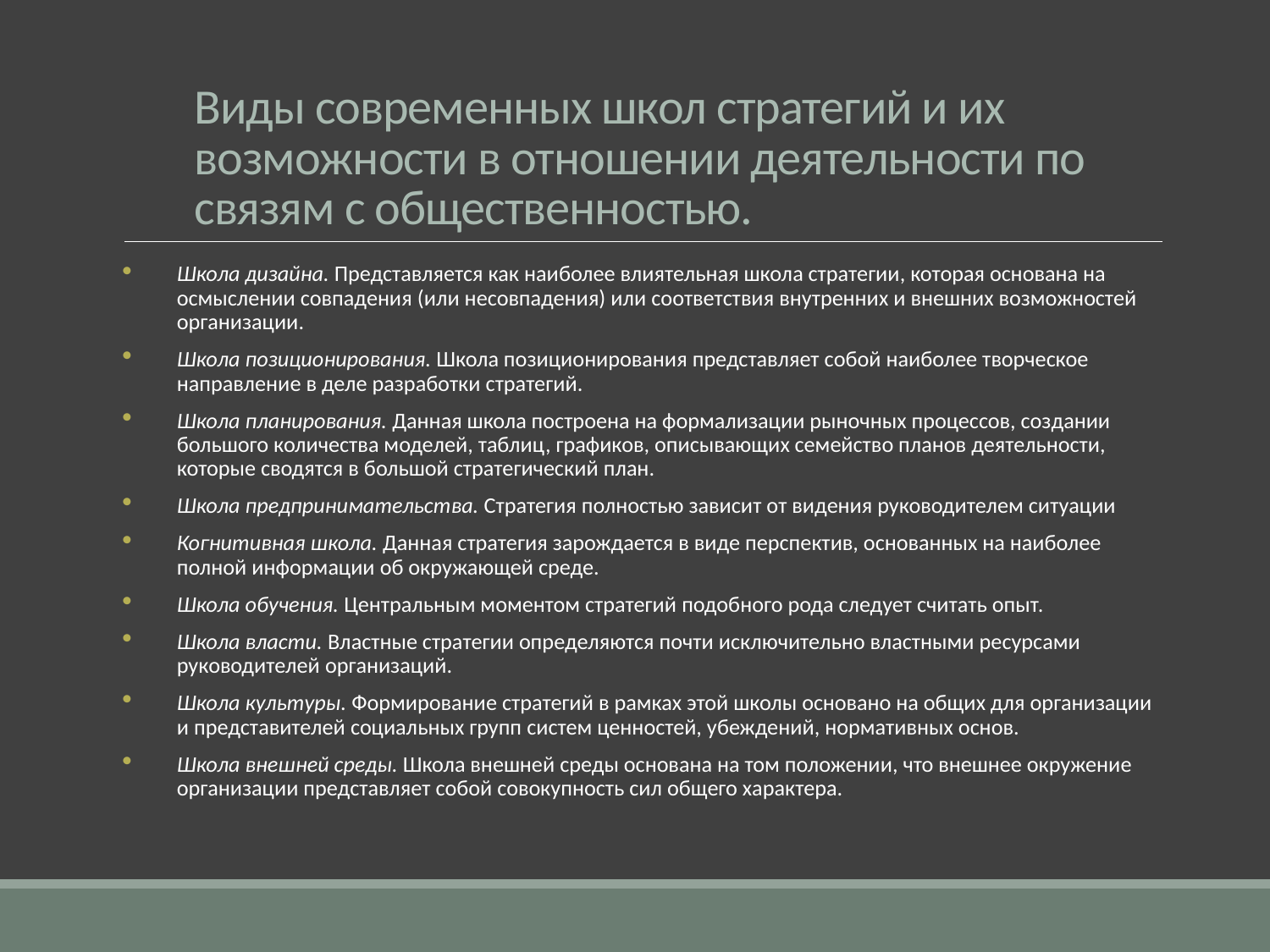

# Виды современных школ стратегий и их возможности в отношении деятельности по связям с общественностью.
Школа дизайна. Представляется как наиболее влиятельная школа стратегии, которая основана на осмыслении совпадения (или несов­падения) или соответствия внутренних и внешних возможностей ор­ганизации.
Школа позиционирования. Школа позиционирования представляет собой наиболее творческое направление в деле разработки стратегий.
Школа планирования. Данная школа построена на формализации рыночных процессов, создании большого количества моделей, таблиц, графиков, описывающих семейство планов деятельности, которые сводятся в большой стратегический план.
Школа предпринимательства. Стратегия полностью зависит от виде­ния руководителем ситуации
Когнитивная школа. Данная стратегия зарождается в виде перспек­тив, основанных на наиболее полной информации об окружающей среде.
Школа обучения. Центральным моментом стратегий подобного рода следует считать опыт.
Школа власти. Властные стратегии определяются почти исключи­тельно властными ресурсами руководителей организаций.
Школа культуры. Формирование стратегий в рамках этой школы ос­новано на общих для организации и представителей социальных групп систем ценностей, убеждений, нормативных основ.
Школа внешней среды. Школа внешней среды основана на том поло­жении, что внешнее окружение организации представляет собой сово­купность сил общего характера.